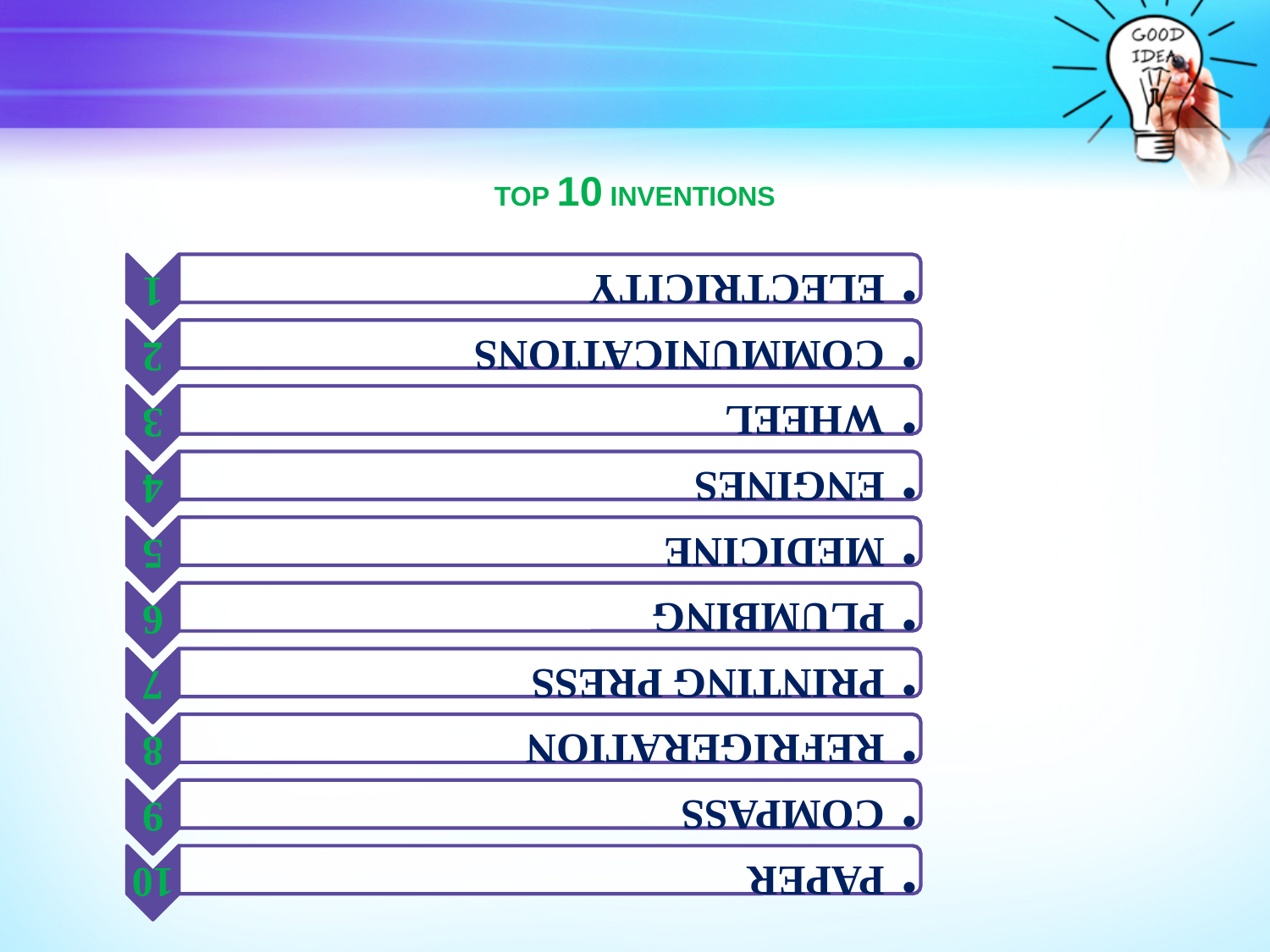

# TOP 10 INVENTIONS
1
ELECTRICITY
2
COMMUNICATIONS
3
WHEEL
4
ENGINES
5
MEDICINE
6
PLUMBING
7
PRINTING PRESS
8
REFRIGERATION
9
COMPASS
10
PAPER